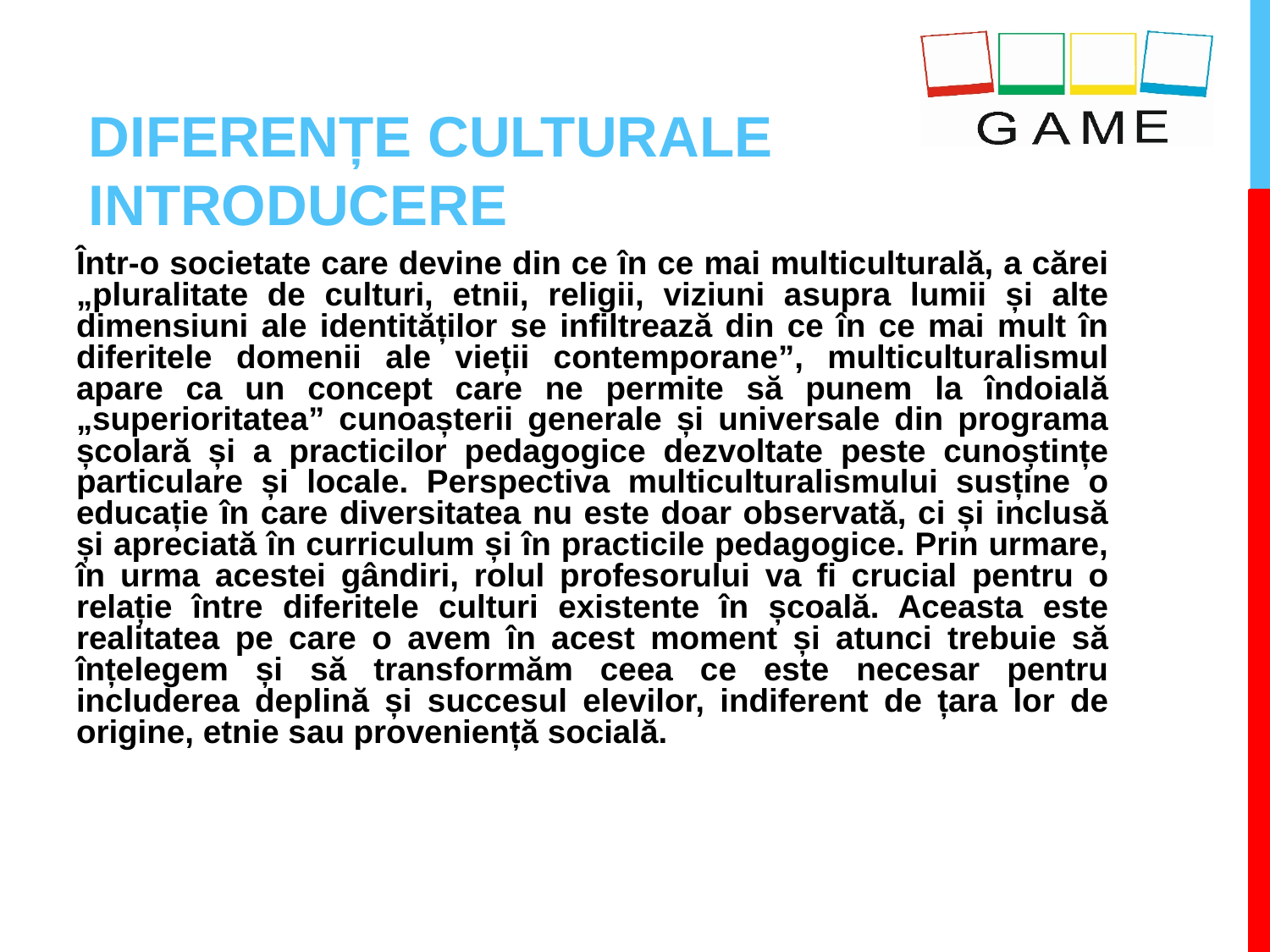

# DIFERENȚE CULTURALE INTRODUCERE
Într-o societate care devine din ce în ce mai multiculturală, a cărei „pluralitate de culturi, etnii, religii, viziuni asupra lumii și alte dimensiuni ale identităților se infiltrează din ce în ce mai mult în diferitele domenii ale vieții contemporane”, multiculturalismul apare ca un concept care ne permite să punem la îndoială „superioritatea” cunoașterii generale și universale din programa școlară și a practicilor pedagogice dezvoltate peste cunoștințe particulare și locale. Perspectiva multiculturalismului susține o educație în care diversitatea nu este doar observată, ci și inclusă și apreciată în curriculum și în practicile pedagogice. Prin urmare, în urma acestei gândiri, rolul profesorului va fi crucial pentru o relație între diferitele culturi existente în școală. Aceasta este realitatea pe care o avem în acest moment și atunci trebuie să înțelegem și să transformăm ceea ce este necesar pentru includerea deplină și succesul elevilor, indiferent de țara lor de origine, etnie sau proveniență socială.